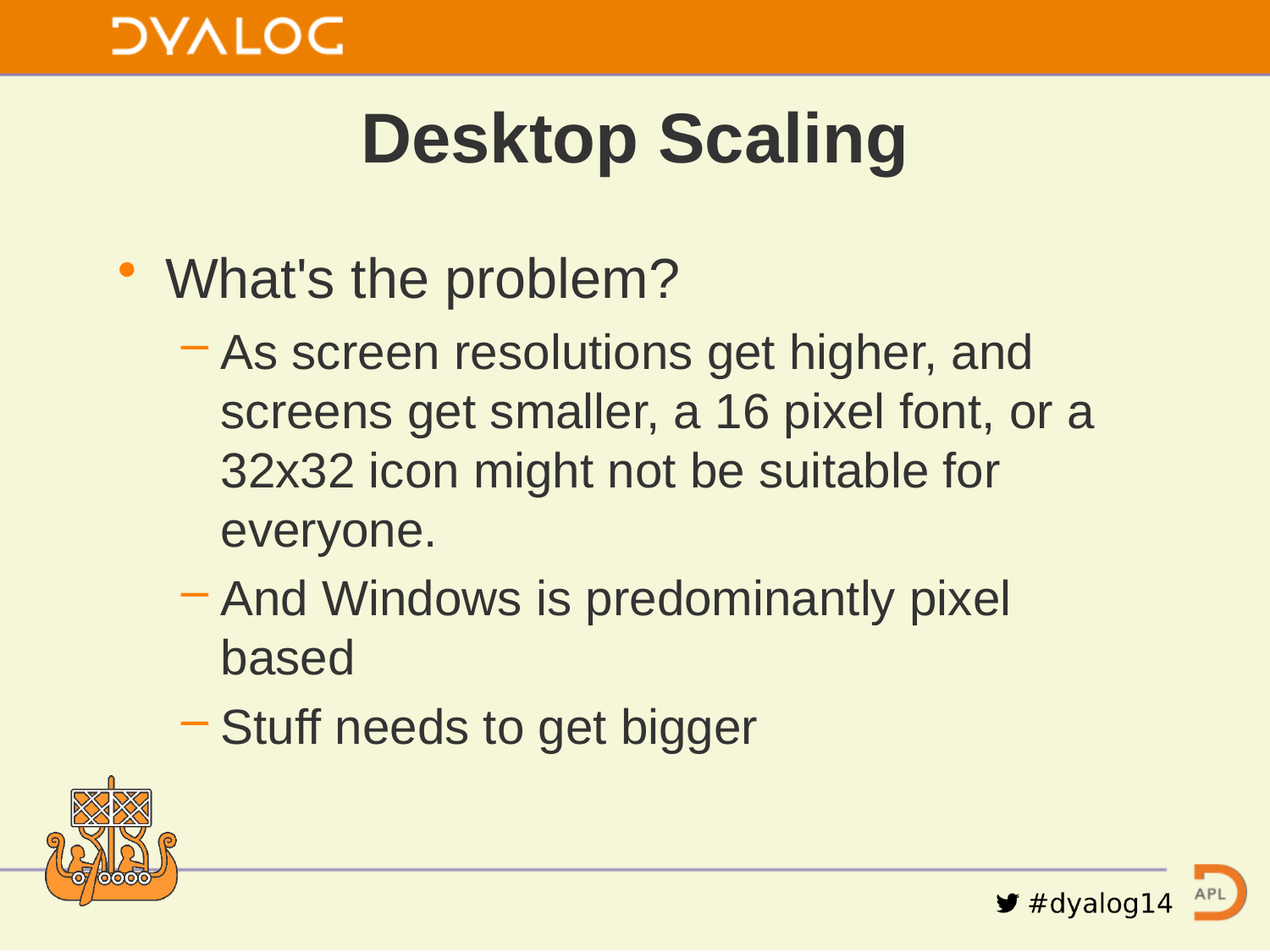

# Desktop Scaling
What's the problem?
As screen resolutions get higher, and screens get smaller, a 16 pixel font, or a 32x32 icon might not be suitable for everyone.
And Windows is predominantly pixel based
Stuff needs to get bigger